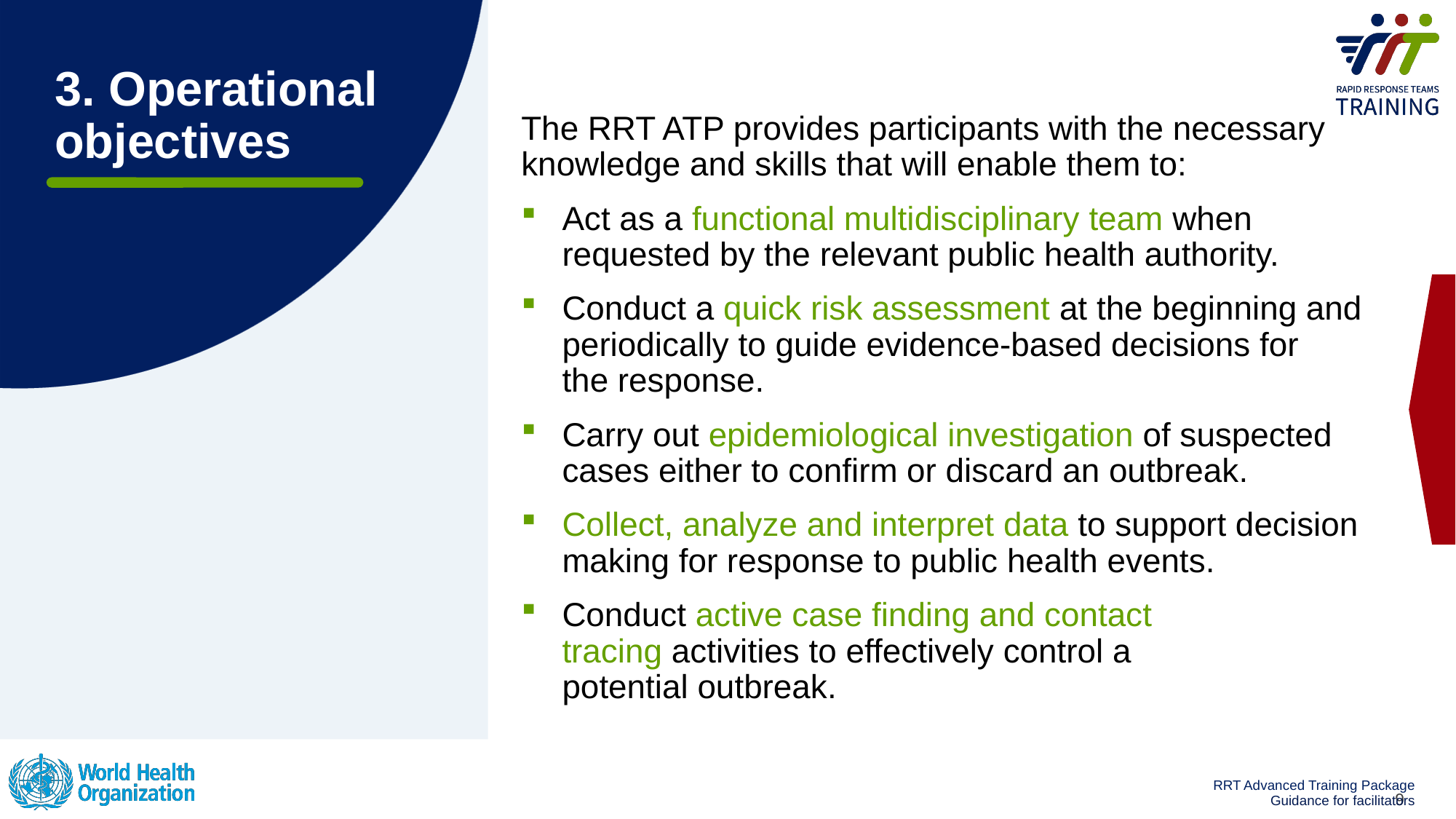

# 3. Operational objectives
The RRT ATP provides participants with the necessary knowledge and skills that will enable them to:
Act as a functional multidisciplinary team when requested by the relevant public health authority.
Conduct a quick risk assessment at the beginning and periodically to guide evidence-based decisions for the response.
Carry out epidemiological investigation of suspected cases either to confirm or discard an outbreak.
Collect, analyze and interpret data to support decision making for response to public health events.
Conduct active case finding and contact tracing activities to effectively control a potential outbreak.